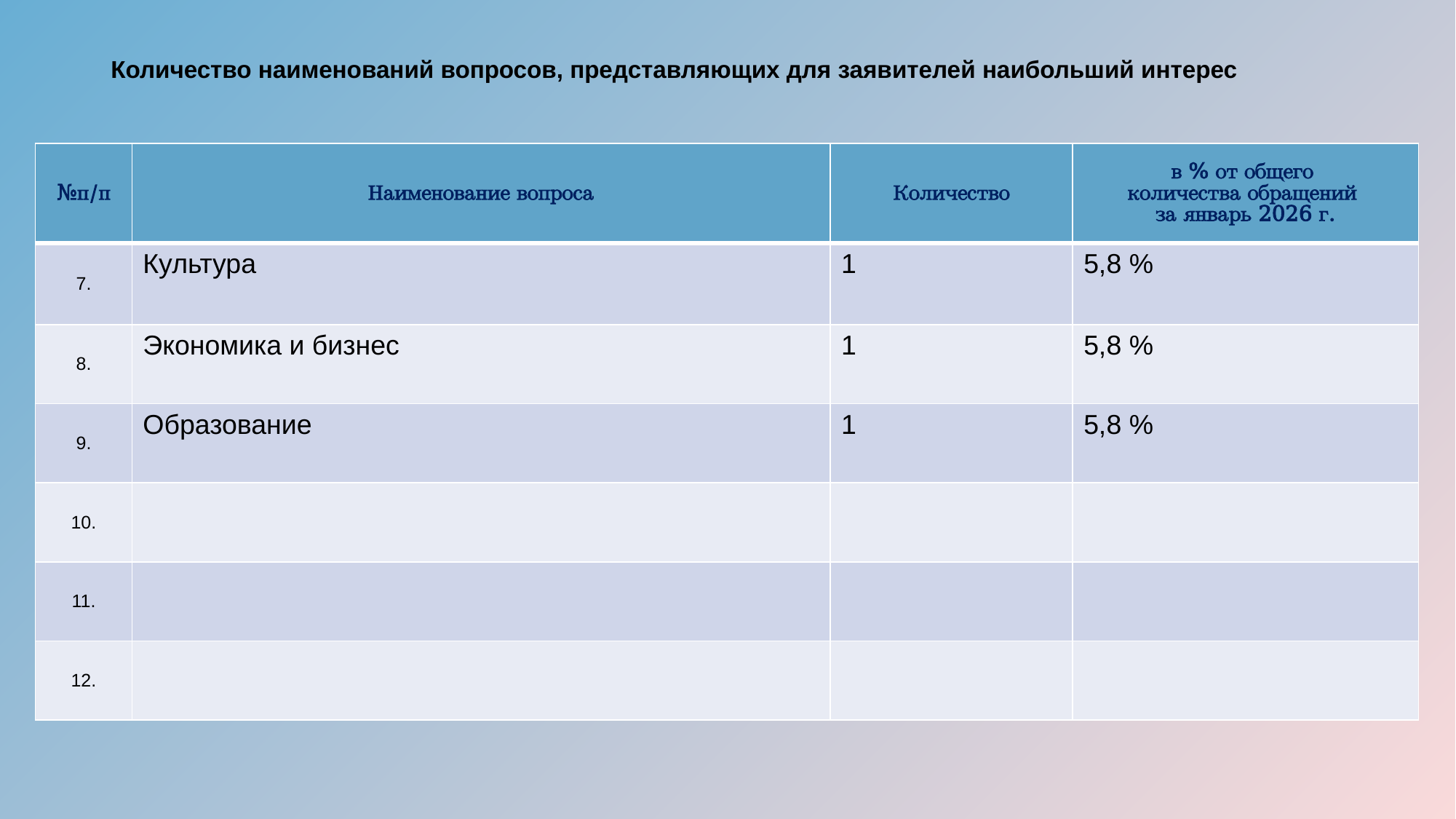

# Количество наименований вопросов, представляющих для заявителей наибольший интерес
| №п/п | Наименование вопроса | Количество | в % от общего количества обращений за январь 2026 г. |
| --- | --- | --- | --- |
| 7. | Культура | 1 | 5,8 % |
| 8. | Экономика и бизнес | 1 | 5,8 % |
| 9. | Образование | 1 | 5,8 % |
| 10. |  |  |  |
| 11. |  |  |  |
| 12. |  |  |  |